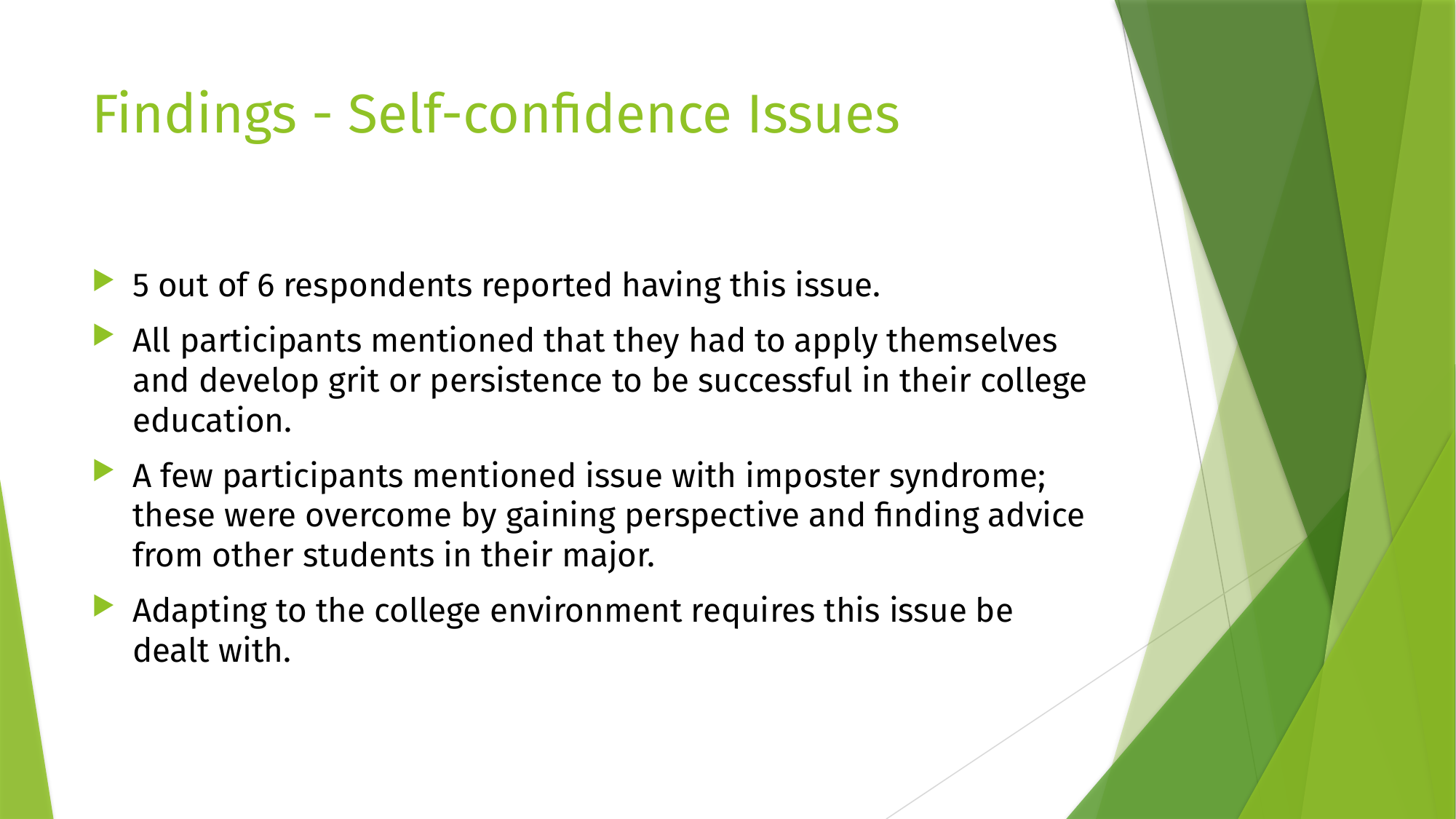

# Findings - Self-confidence Issues
5 out of 6 respondents reported having this issue.
All participants mentioned that they had to apply themselves and develop grit or persistence to be successful in their college education.
A few participants mentioned issue with imposter syndrome; these were overcome by gaining perspective and finding advice from other students in their major.
Adapting to the college environment requires this issue be dealt with.